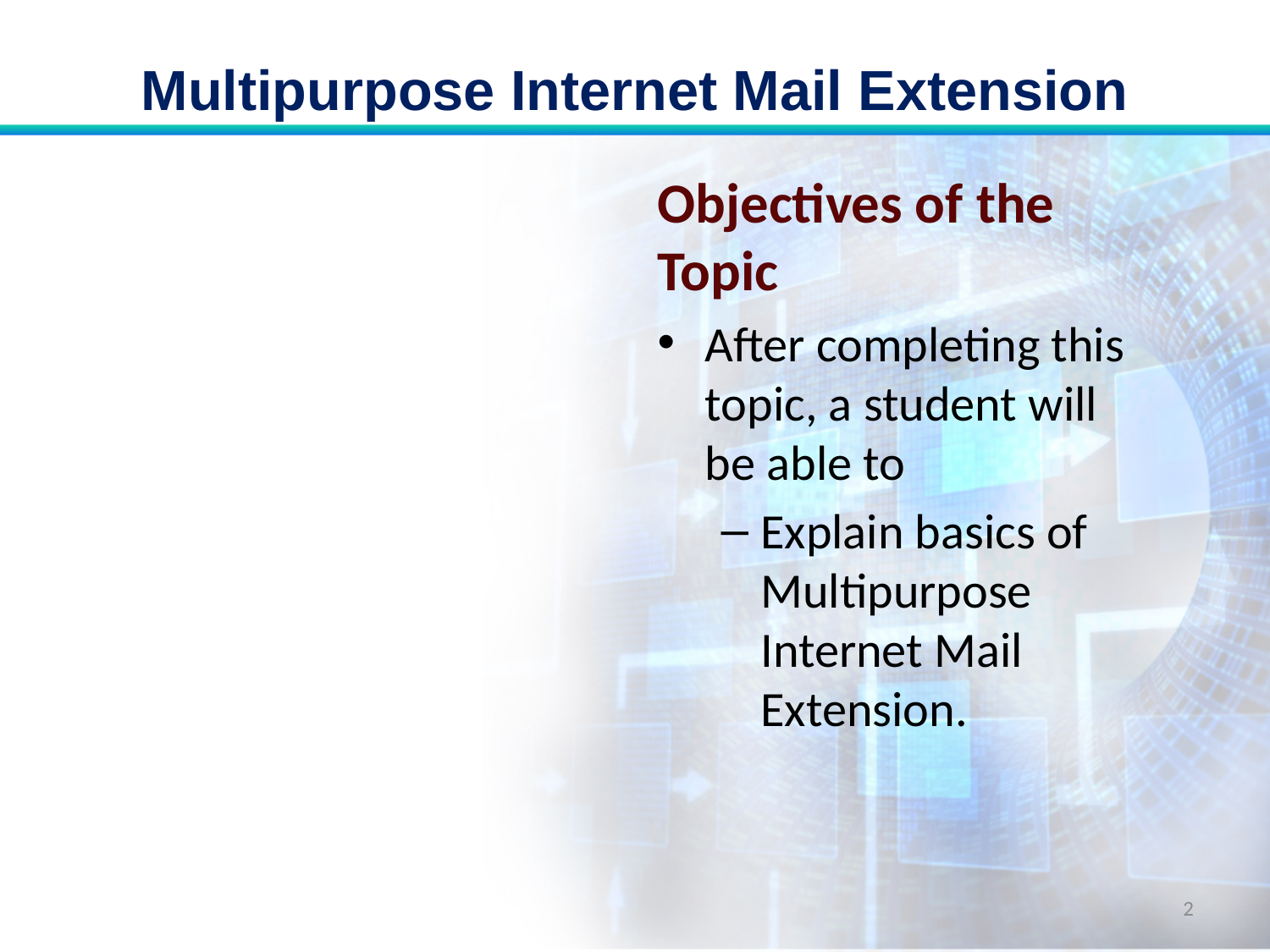

# Multipurpose Internet Mail Extension
Objectives of the Topic
After completing this topic, a student will be able to
Explain basics of Multipurpose Internet Mail Extension.
2